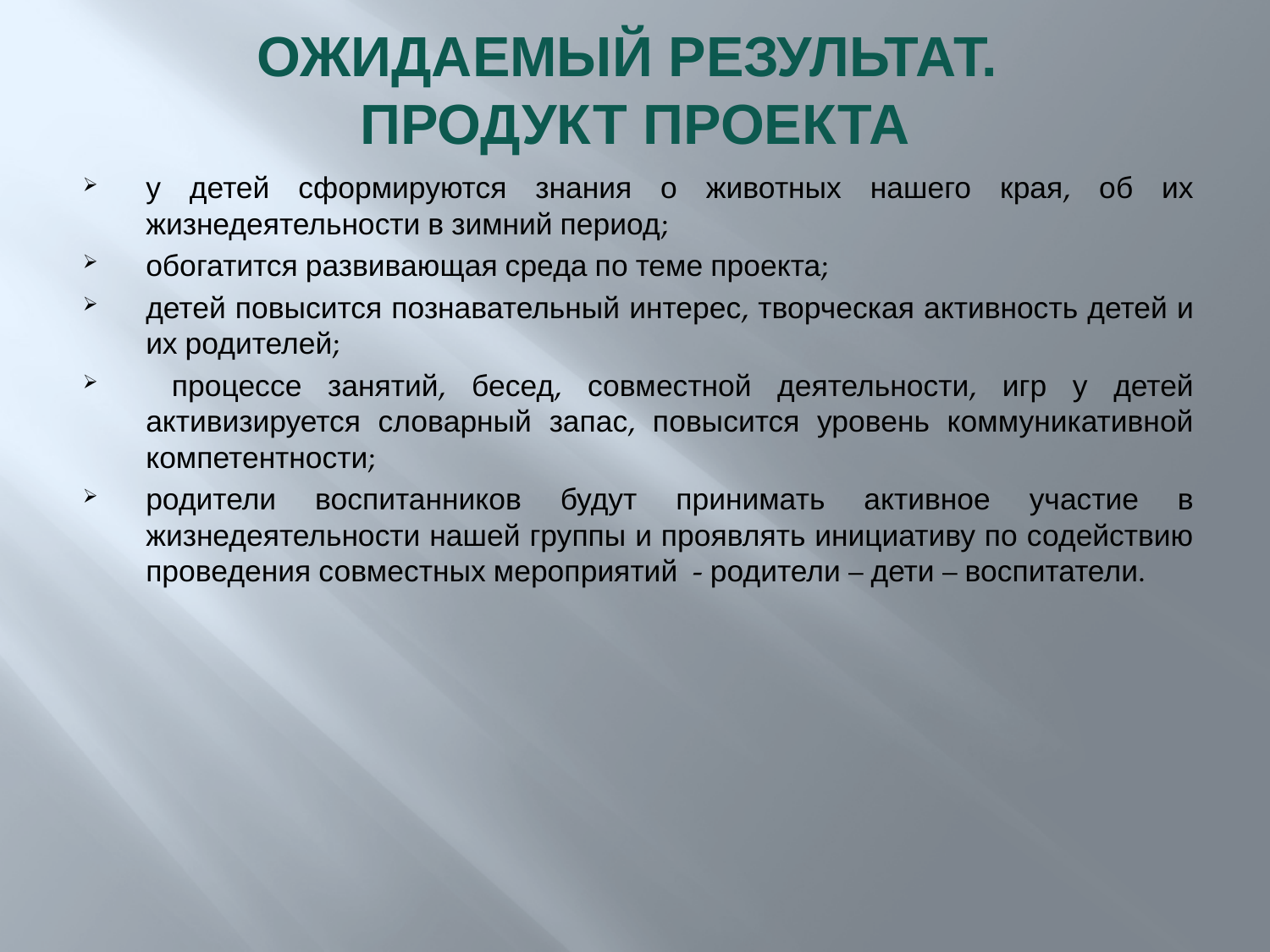

# ОЖИДАЕМЫЙ РЕЗУЛЬТАТ. ПРОДУКТ ПРОЕКТА

у детей сформируются знания о животных нашего края, об их жизнедеятельности в зимний период;
обогатится развивающая среда по теме проекта;
детей повысится познавательный интерес, творческая активность детей и их родителей;
 процессе занятий, бесед, совместной деятельности, игр у детей активизируется словарный запас, повысится уровень коммуникативной компетентности;
родители воспитанников будут принимать активное участие в жизнедеятельности нашей группы и проявлять инициативу по содействию проведения совместных мероприятий  - родители – дети – воспитатели.